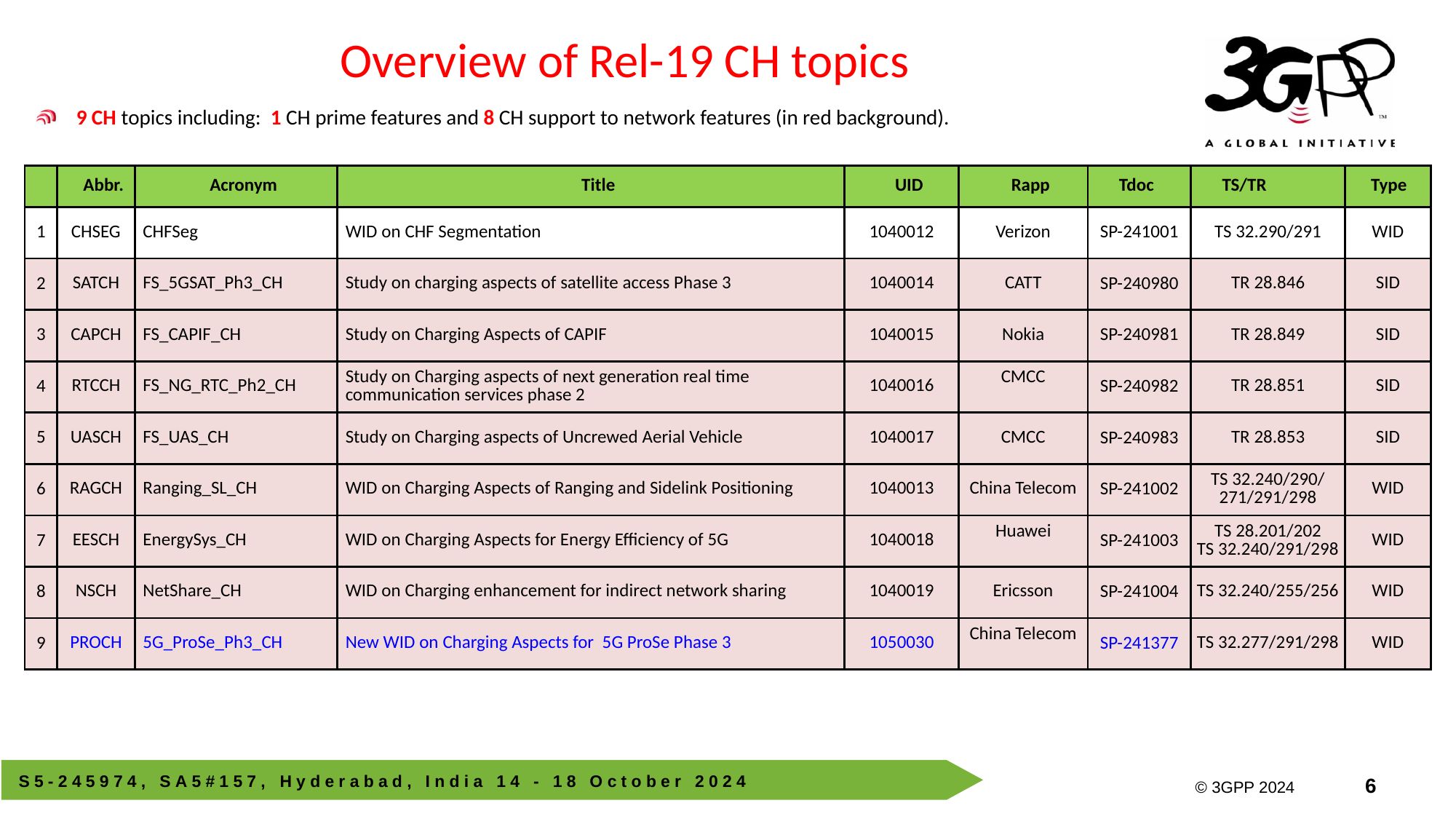

Overview of Rel-19 CH topics
9 CH topics including:  1 CH prime features and 8 CH support to network features (in red background).
|  | Abbr. | Acronym | Title | UID | Rapp | Tdoc | TS/TR | Type |
| --- | --- | --- | --- | --- | --- | --- | --- | --- |
| 1 | CHSEG | CHFSeg | WID on CHF Segmentation | 1040012 | Verizon | SP-241001 | TS 32.290/291 | WID |
| 2 | SATCH | FS\_5GSAT\_Ph3\_CH | Study on charging aspects of satellite access Phase 3 | 1040014 | CATT | SP-240980 | TR 28.846 | SID |
| 3 | CAPCH | FS\_CAPIF\_CH | Study on Charging Aspects of CAPIF | 1040015 | Nokia | SP-240981 | TR 28.849 | SID |
| 4 | RTCCH | FS\_NG\_RTC\_Ph2\_CH | Study on Charging aspects of next generation real time communication services phase 2 | 1040016 | CMCC | SP-240982 | TR 28.851 | SID |
| 5 | UASCH | FS\_UAS\_CH | Study on Charging aspects of Uncrewed Aerial Vehicle | 1040017 | CMCC | SP-240983 | TR 28.853 | SID |
| 6 | RAGCH | Ranging\_SL\_CH | WID on Charging Aspects of Ranging and Sidelink Positioning | 1040013 | China Telecom | SP-241002 | TS 32.240/290/ 271/291/298 | WID |
| 7 | EESCH | EnergySys\_CH | WID on Charging Aspects for Energy Efficiency of 5G | 1040018 | Huawei | SP-241003 | TS 28.201/202 TS 32.240/291/298 | WID |
| 8 | NSCH | NetShare\_CH | WID on Charging enhancement for indirect network sharing | 1040019 | Ericsson | SP-241004 | TS 32.240/255/256 | WID |
| 9 | PROCH | 5G\_ProSe\_Ph3\_CH | New WID on Charging Aspects for 5G ProSe Phase 3 | 1050030 | China Telecom | SP-241377 | TS 32.277/291/298 | WID |